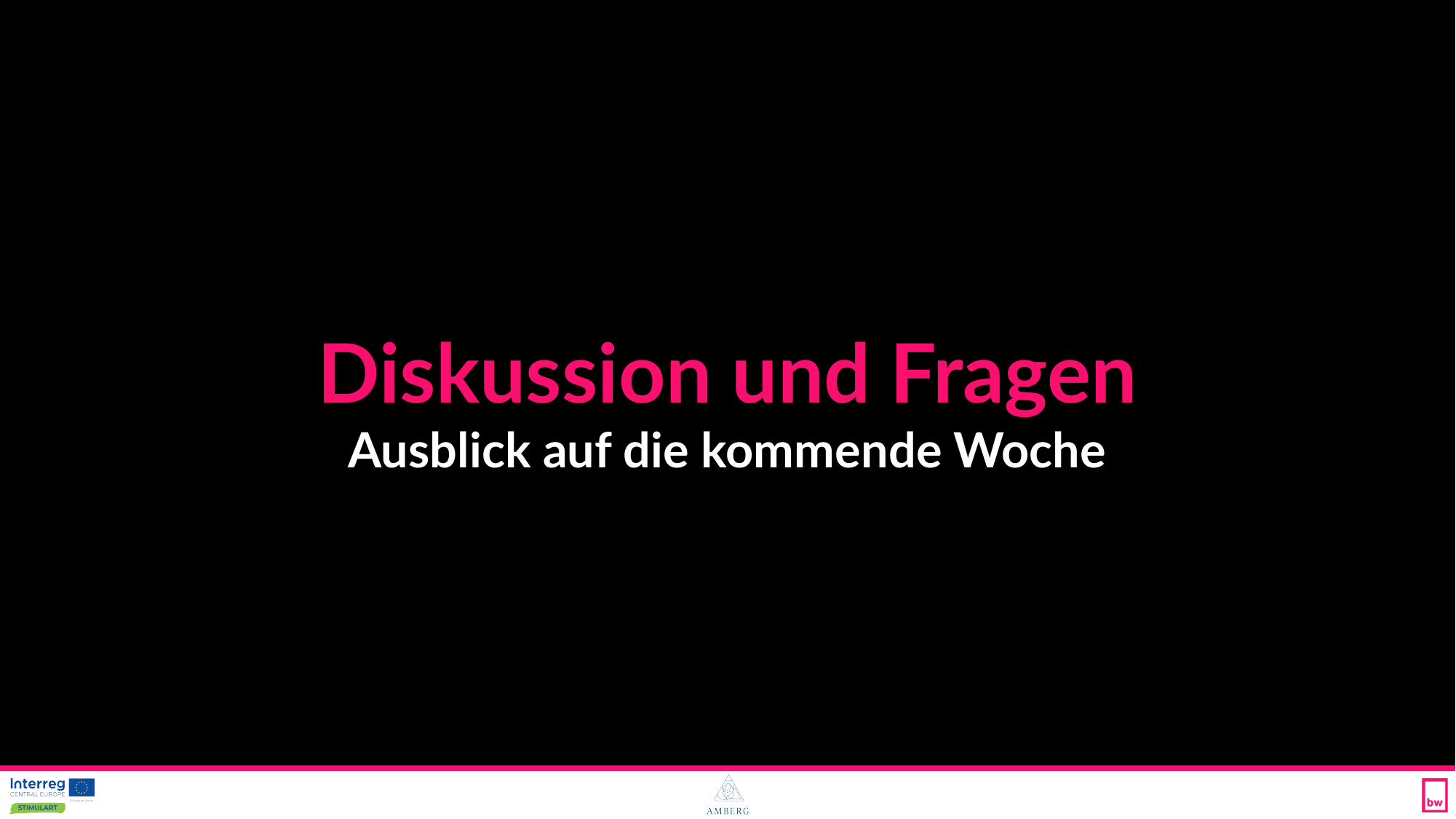

Diskussion und Fragen
Ausblick auf die kommende Woche